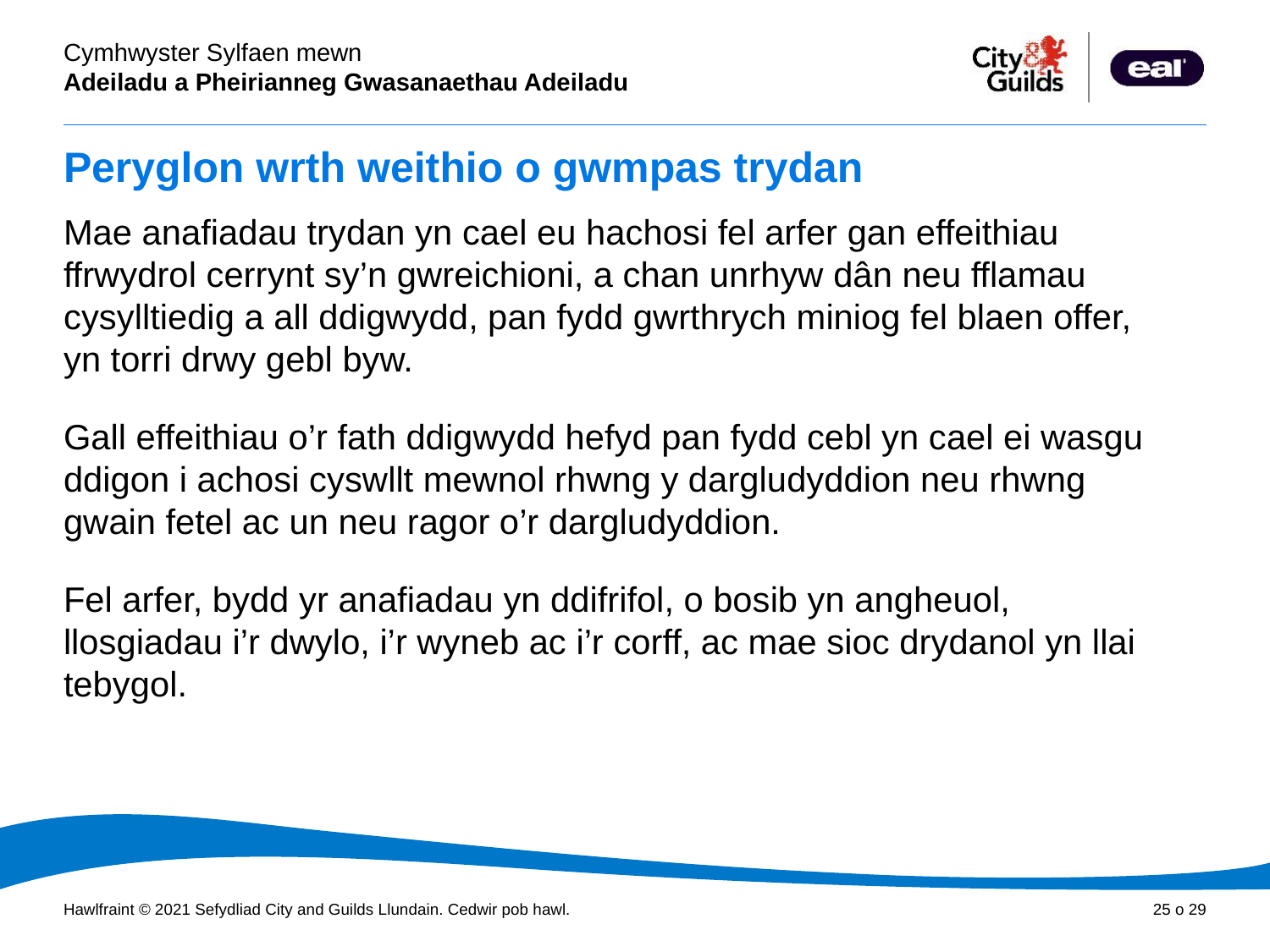

# Peryglon wrth weithio o gwmpas trydan
Mae anafiadau trydan yn cael eu hachosi fel arfer gan effeithiau ffrwydrol cerrynt sy’n gwreichioni, a chan unrhyw dân neu fflamau cysylltiedig a all ddigwydd, pan fydd gwrthrych miniog fel blaen offer, yn torri drwy gebl byw.
Gall effeithiau o’r fath ddigwydd hefyd pan fydd cebl yn cael ei wasgu ddigon i achosi cyswllt mewnol rhwng y dargludyddion neu rhwng gwain fetel ac un neu ragor o’r dargludyddion.
Fel arfer, bydd yr anafiadau yn ddifrifol, o bosib yn angheuol, llosgiadau i’r dwylo, i’r wyneb ac i’r corff, ac mae sioc drydanol yn llai tebygol.